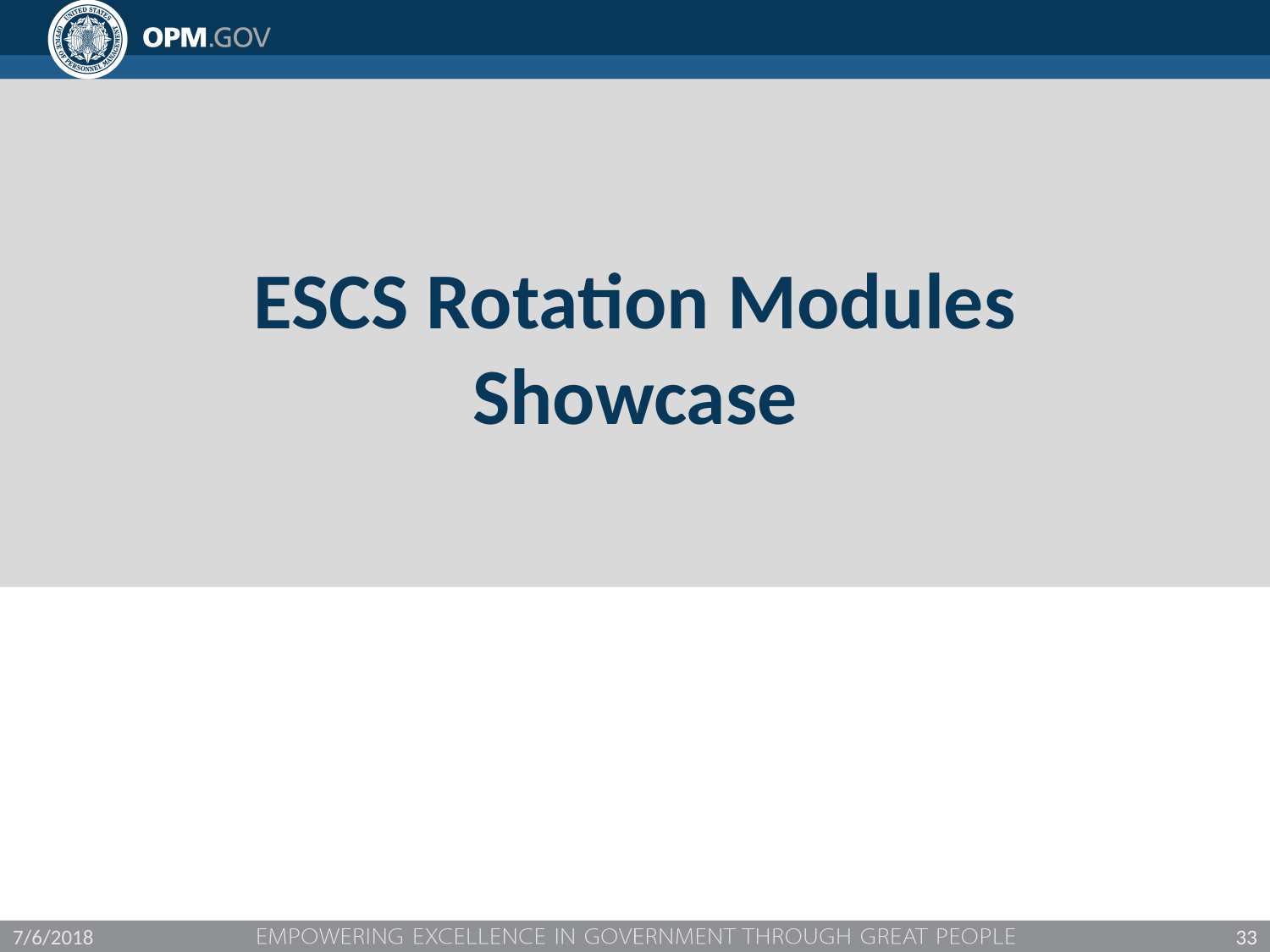

# ESCS Rotation Modules Showcase
7/6/2018
33